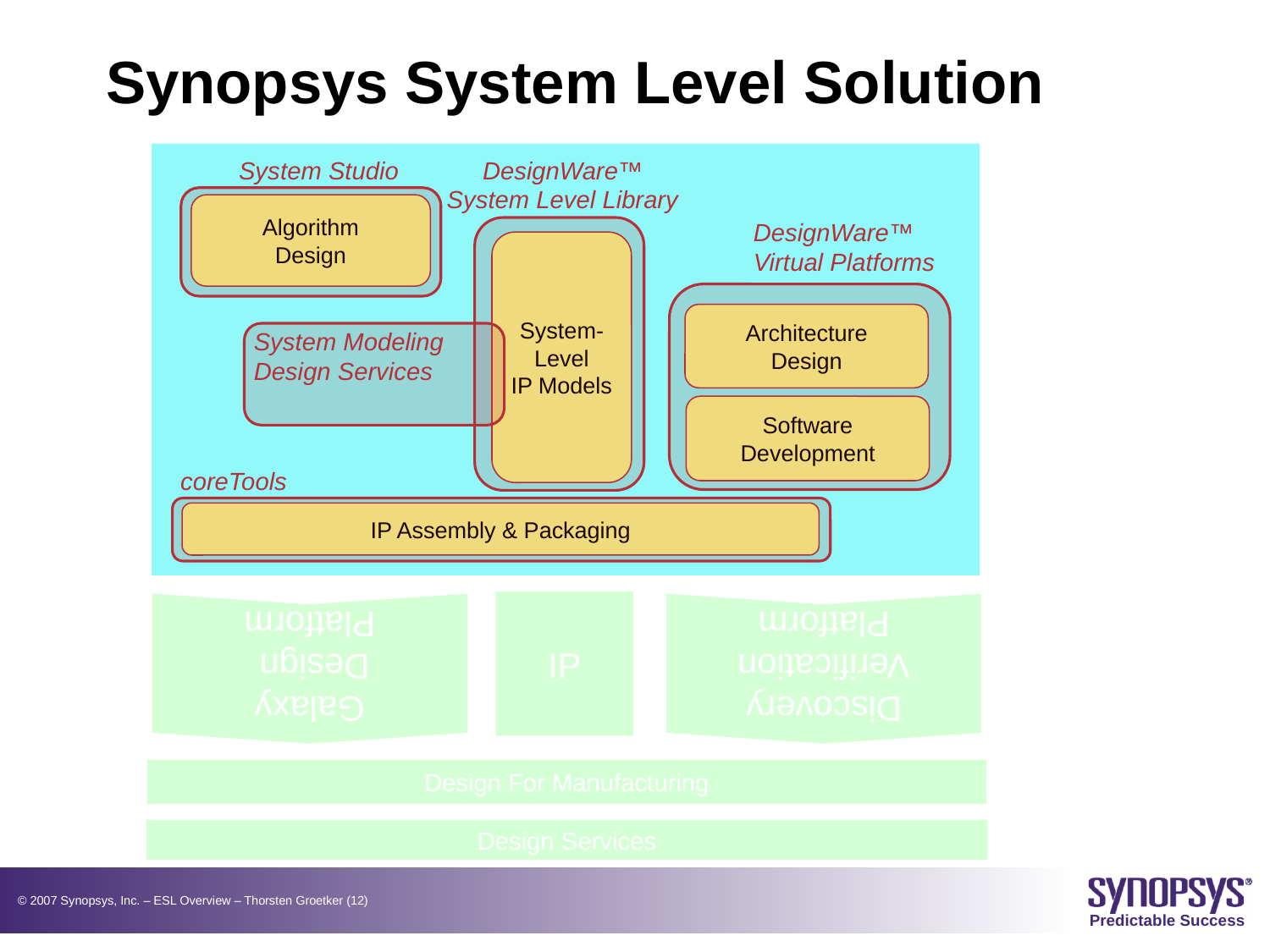

# Synopsys System Level Solution

        System Studio

DesignWare™
System Level Library

Algorithm
Design
DesignWare™
Virtual Platforms

System-
Level
IP Models
Architecture
Design
System Modeling
Design Services

Software
Development
coreTools

IP Assembly & Packaging
Galaxy
Design
Platform
Discovery
Verification
Platform
IP
Design For Manufacturing
Design Services